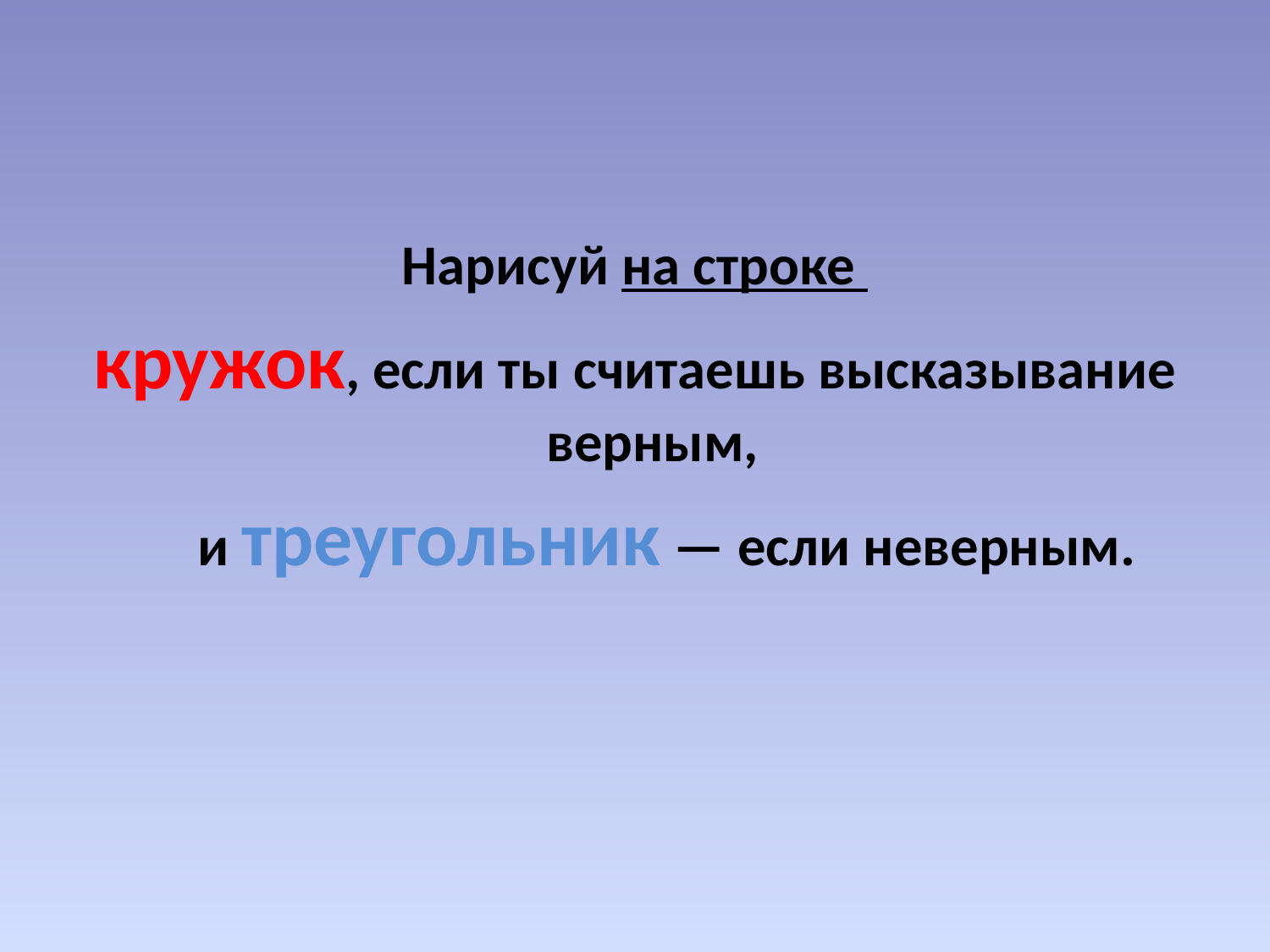

#
Нарисуй на строке
кружок, если ты считаешь высказывание верным,
     и треугольник — если неверным.